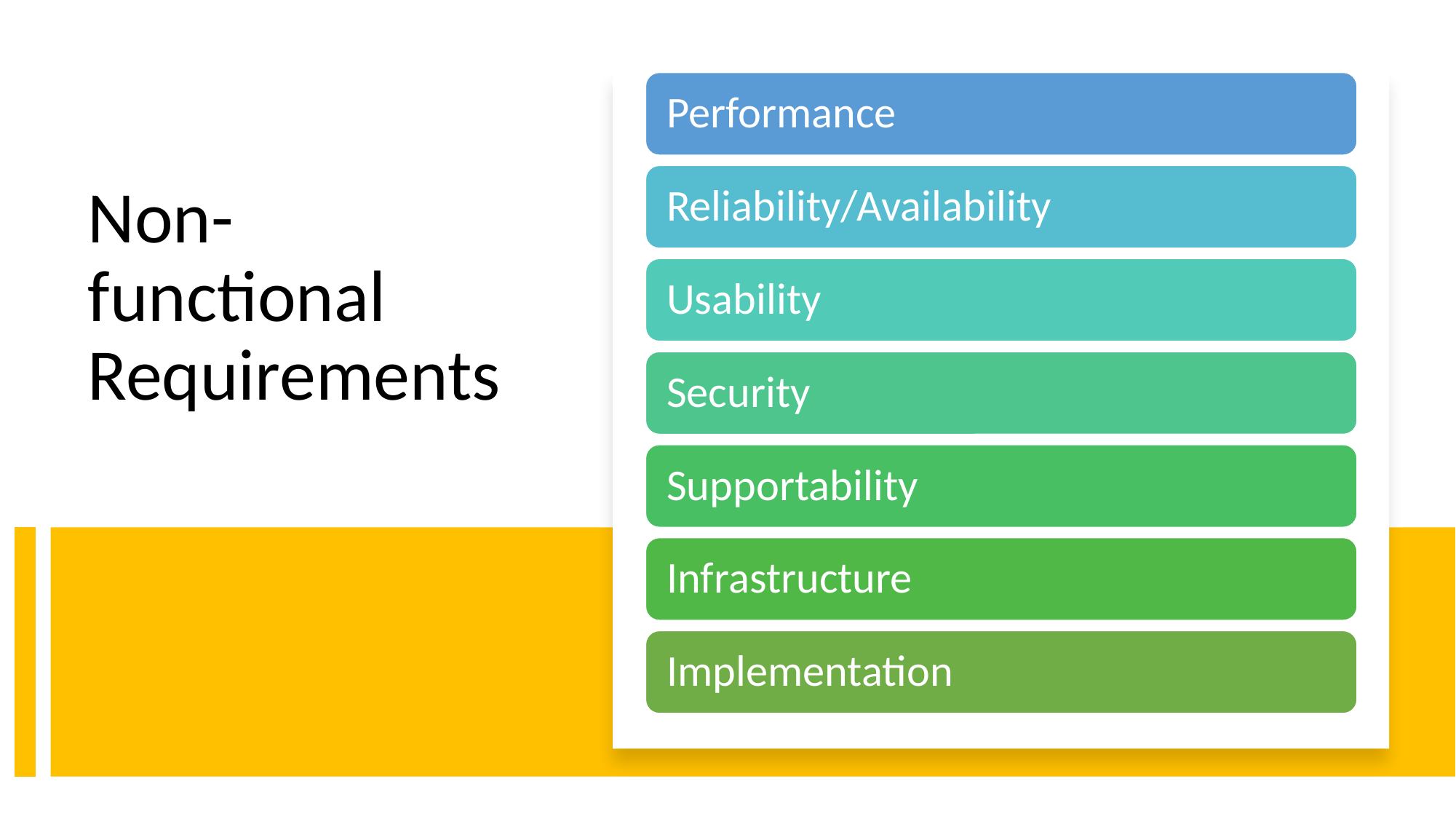

Performance
Reliability/Availability
Usability
Security
Supportability
Infrastructure
Implementation
# Non-functional Requirements